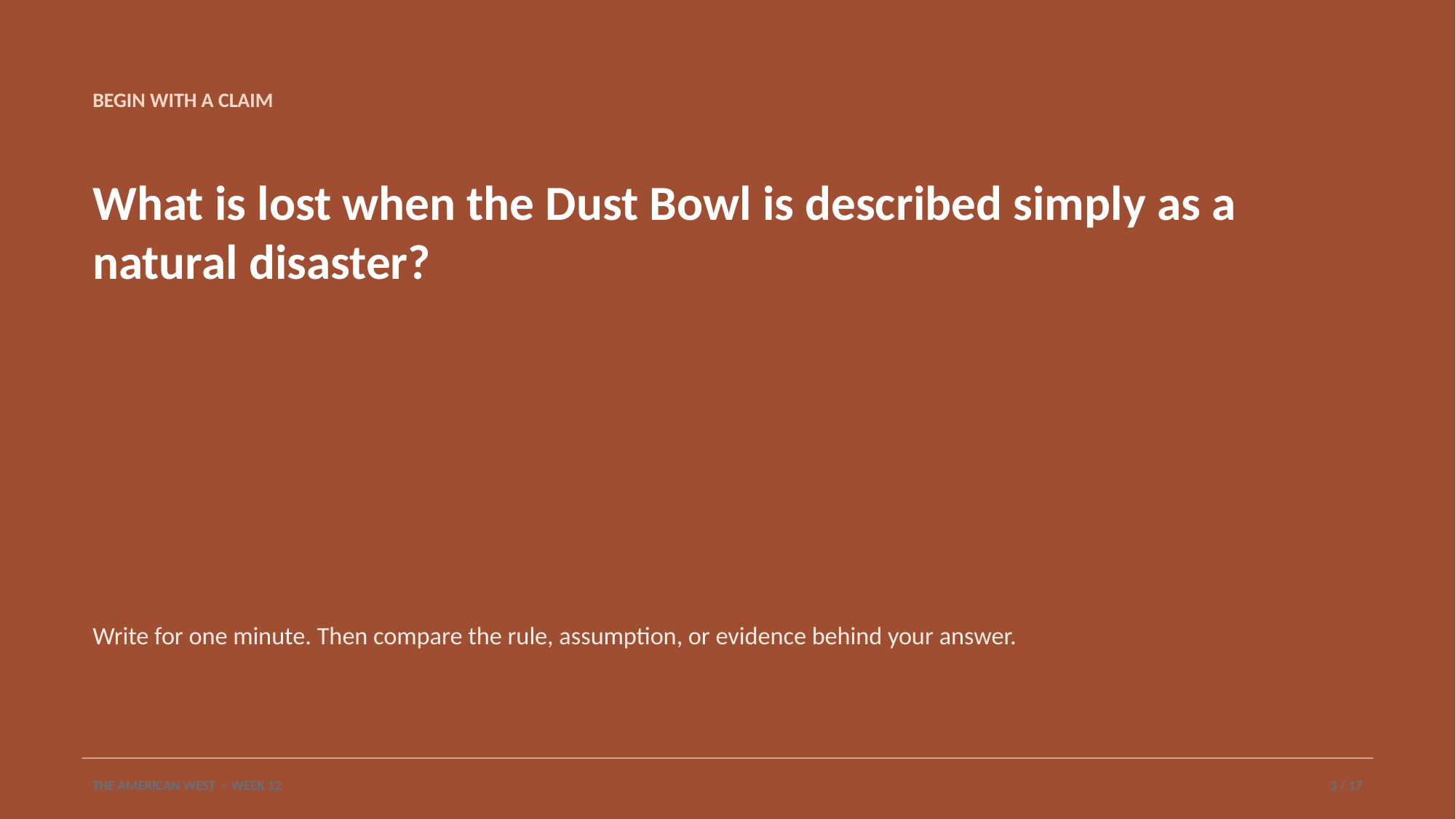

BEGIN WITH A CLAIM
What is lost when the Dust Bowl is described simply as a natural disaster?
Write for one minute. Then compare the rule, assumption, or evidence behind your answer.

THE AMERICAN WEST  ·  WEEK 12
3 / 17